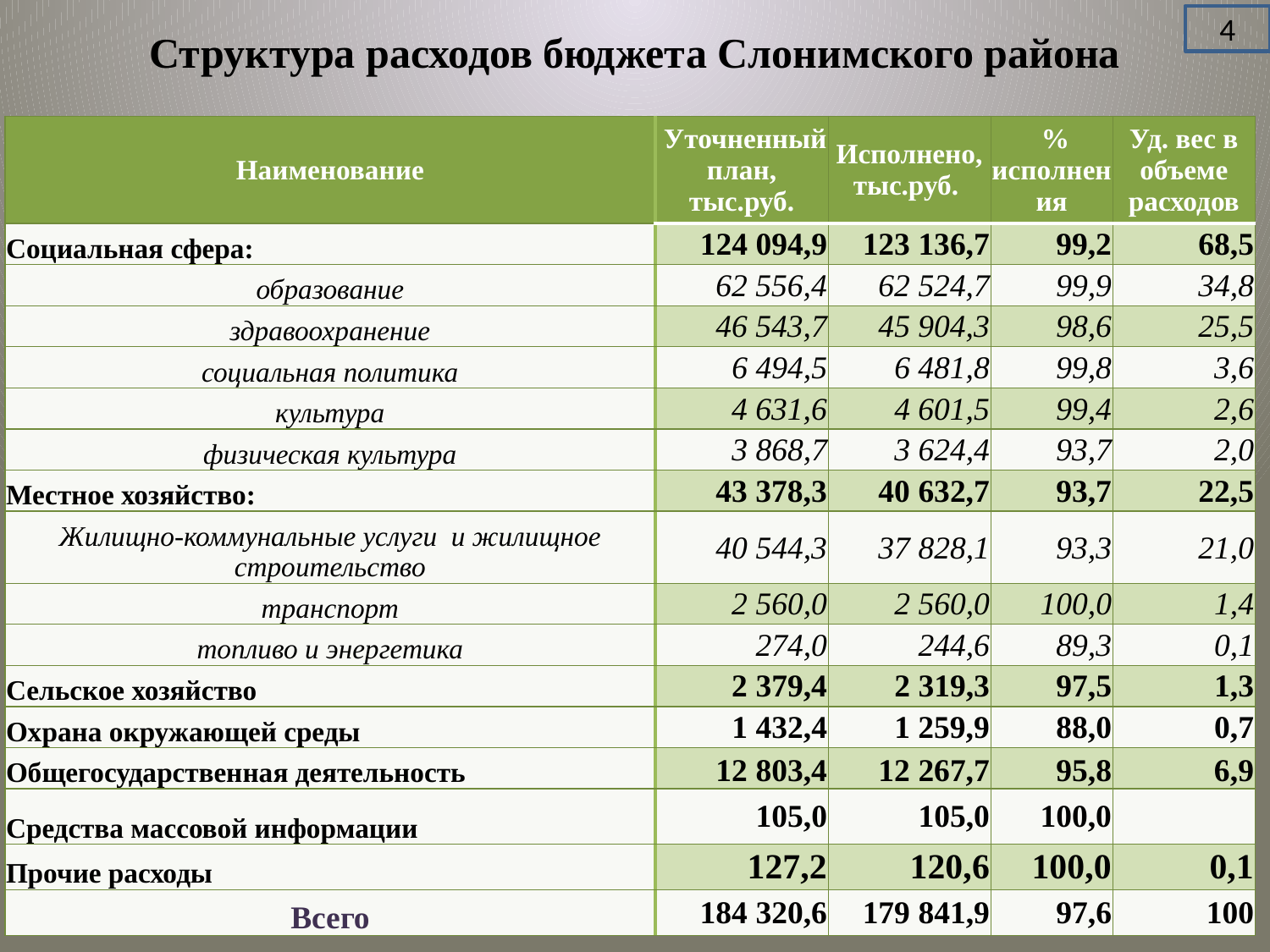

4
# Структура расходов бюджета Слонимского района
| Наименование | Уточненный план, тыс.руб. | Исполнено, тыс.руб. | % исполнения | Уд. вес в объеме расходов |
| --- | --- | --- | --- | --- |
| Социальная сфера: | 124 094,9 | 123 136,7 | 99,2 | 68,5 |
| образование | 62 556,4 | 62 524,7 | 99,9 | 34,8 |
| здравоохранение | 46 543,7 | 45 904,3 | 98,6 | 25,5 |
| социальная политика | 6 494,5 | 6 481,8 | 99,8 | 3,6 |
| культура | 4 631,6 | 4 601,5 | 99,4 | 2,6 |
| физическая культура | 3 868,7 | 3 624,4 | 93,7 | 2,0 |
| Местное хозяйство: | 43 378,3 | 40 632,7 | 93,7 | 22,5 |
| Жилищно-коммунальные услуги и жилищное строительство | 40 544,3 | 37 828,1 | 93,3 | 21,0 |
| транспорт | 2 560,0 | 2 560,0 | 100,0 | 1,4 |
| топливо и энергетика | 274,0 | 244,6 | 89,3 | 0,1 |
| Сельское хозяйство | 2 379,4 | 2 319,3 | 97,5 | 1,3 |
| Охрана окружающей среды | 1 432,4 | 1 259,9 | 88,0 | 0,7 |
| Общегосударственная деятельность | 12 803,4 | 12 267,7 | 95,8 | 6,9 |
| Средства массовой информации | 105,0 | 105,0 | 100,0 |  |
| Прочие расходы | 127,2 | 120,6 | 100,0 | 0,1 |
| Всего | 184 320,6 | 179 841,9 | 97,6 | 100 |